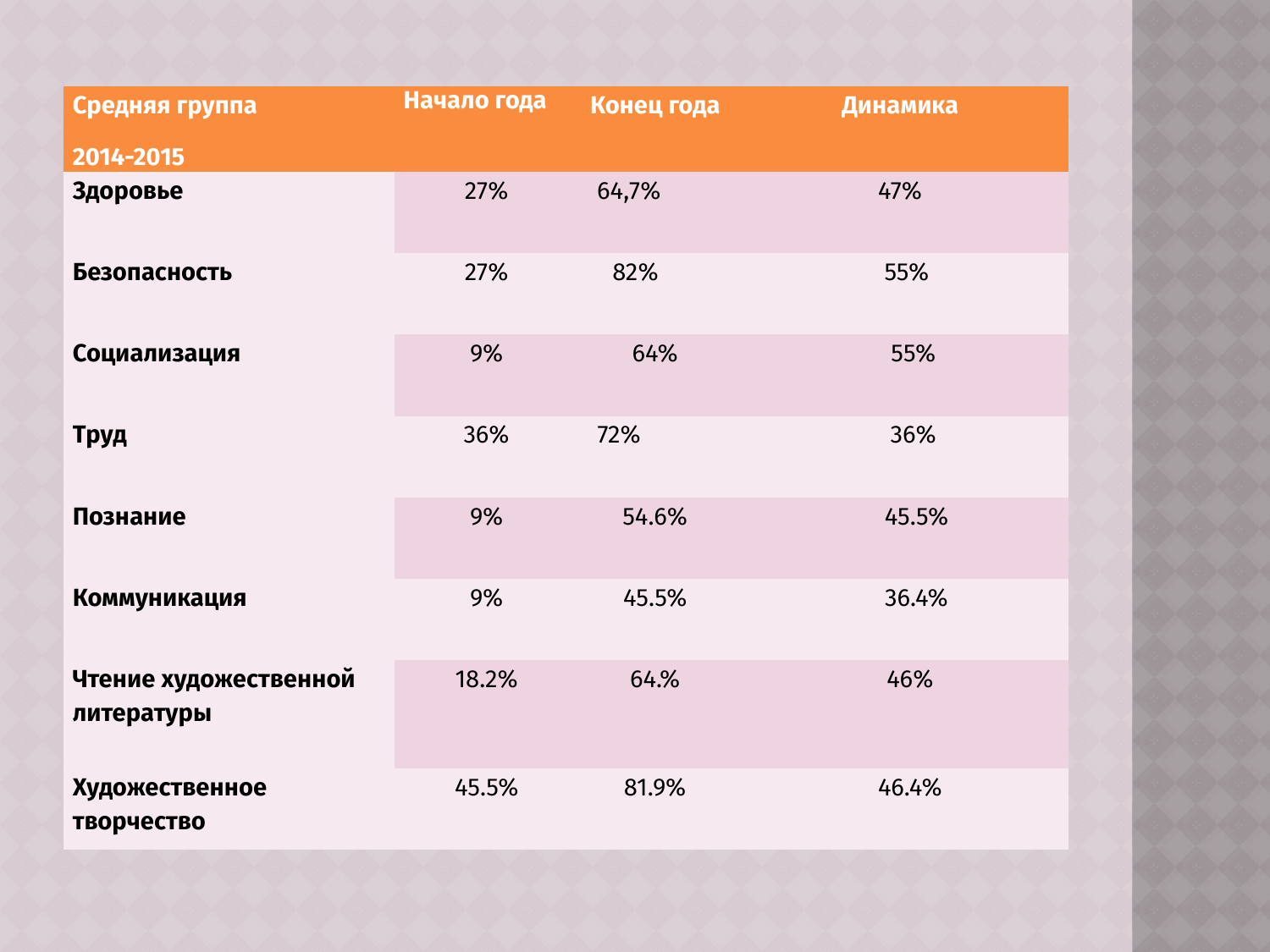

| Средняя группа 2014-2015 | Начало года | Конец года | Динамика |
| --- | --- | --- | --- |
| Здоровье | 27% | 64,7% | 47% |
| Безопасность | 27% | 82% | 55% |
| Социализация | 9% | 64% | 55% |
| Труд | 36% | 72% | 36% |
| Познание | 9% | 54.6% | 45.5% |
| Коммуникация | 9% | 45.5% | 36.4% |
| Чтение художественной литературы | 18.2% | 64.% | 46% |
| Художественное творчество | 45.5% | 81.9% | 46.4% |